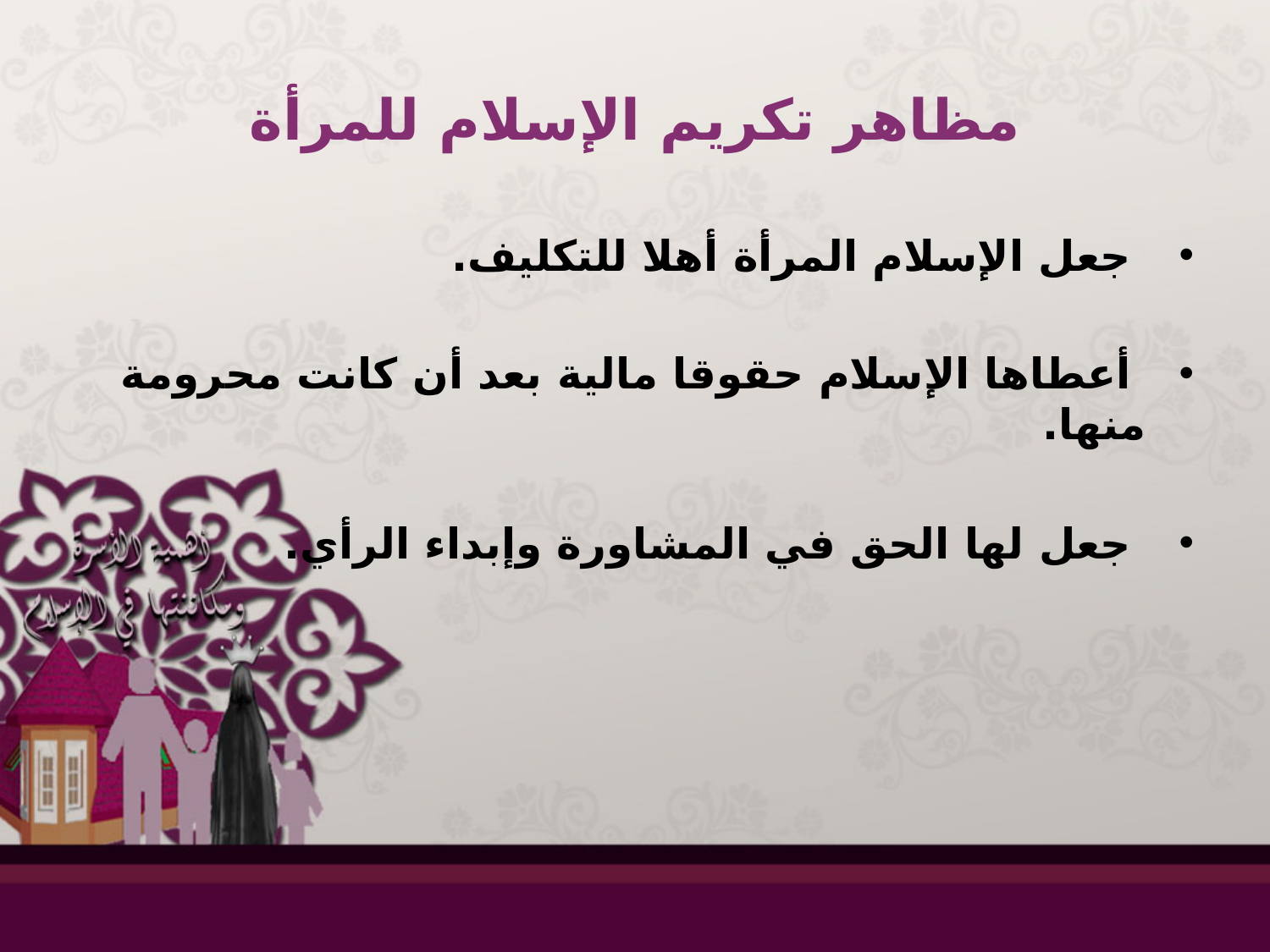

# مظاهر تكريم الإسلام للمرأة
 جعل الإسلام المرأة أهلا للتكليف.

 أعطاها الإسلام حقوقا مالية بعد أن كانت محرومة منها.

 جعل لها الحق في المشاورة وإبداء الرأي.